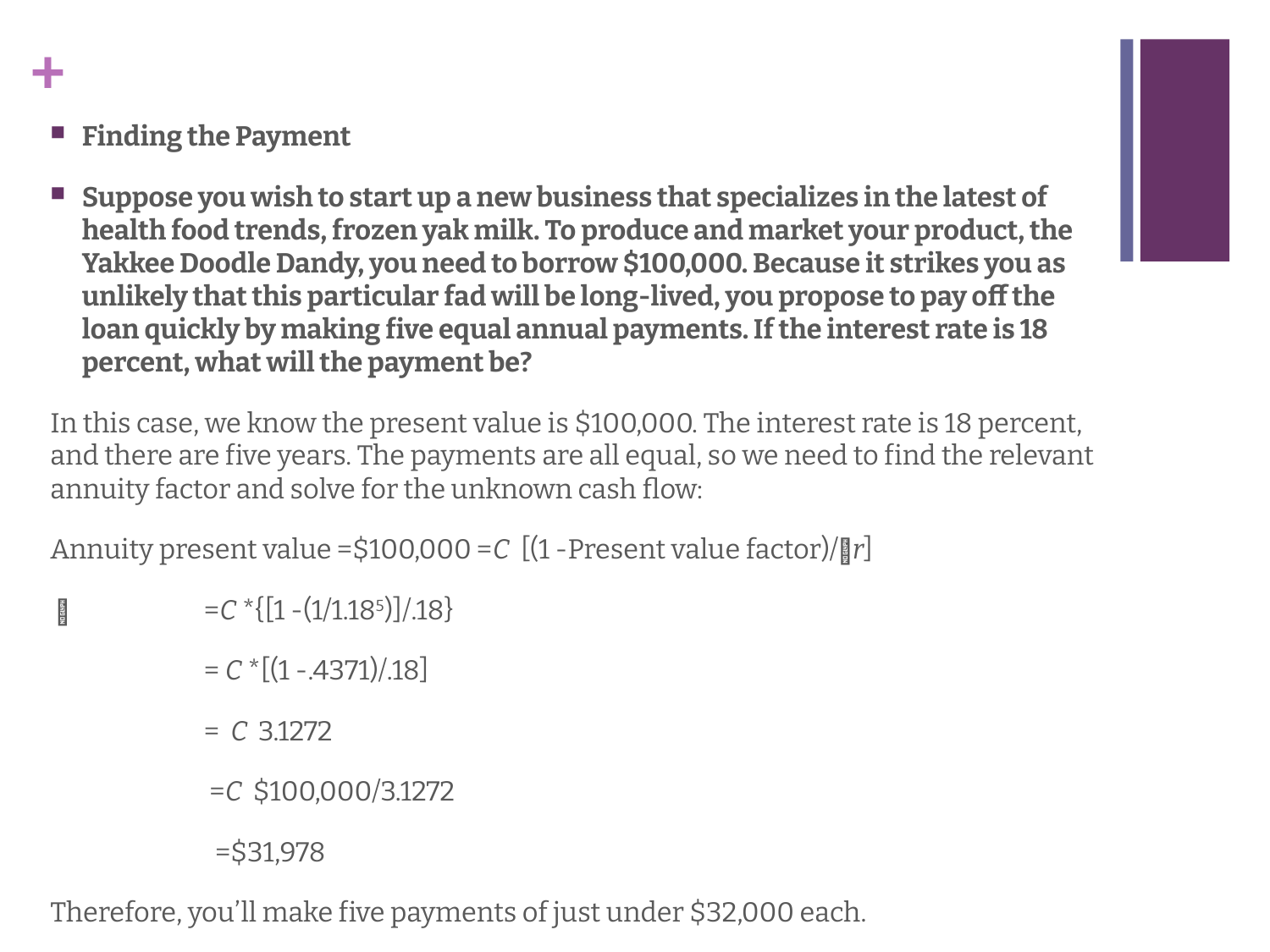

Finding the Payment
Suppose you wish to start up a new business that specializes in the latest of health food trends, frozen yak milk. To produce and market your product, the Yakkee Doodle Dandy, you need to borrow $100,000. Because it strikes you as unlikely that this particular fad will be long-lived, you propose to pay off the loan quickly by making five equal annual payments. If the interest rate is 18 percent, what will the payment be?
In this case, we know the present value is $100,000. The interest rate is 18 percent, and there are five years. The payments are all equal, so we need to find the relevant annuity factor and solve for the unknown cash flow:
Annuity present value =$100,000 =C  [(1 -Present value factor)/􏰐r]
 􏰂 			          =C *{[1 -(1/1.185)]/.18}
  			          = C *[(1 -.4371)/.18]
 			          =  C  3.1272
   			           =C  $100,000/3.1272
			            =$31,978
Therefore, you’ll make five payments of just under $32,000 each.